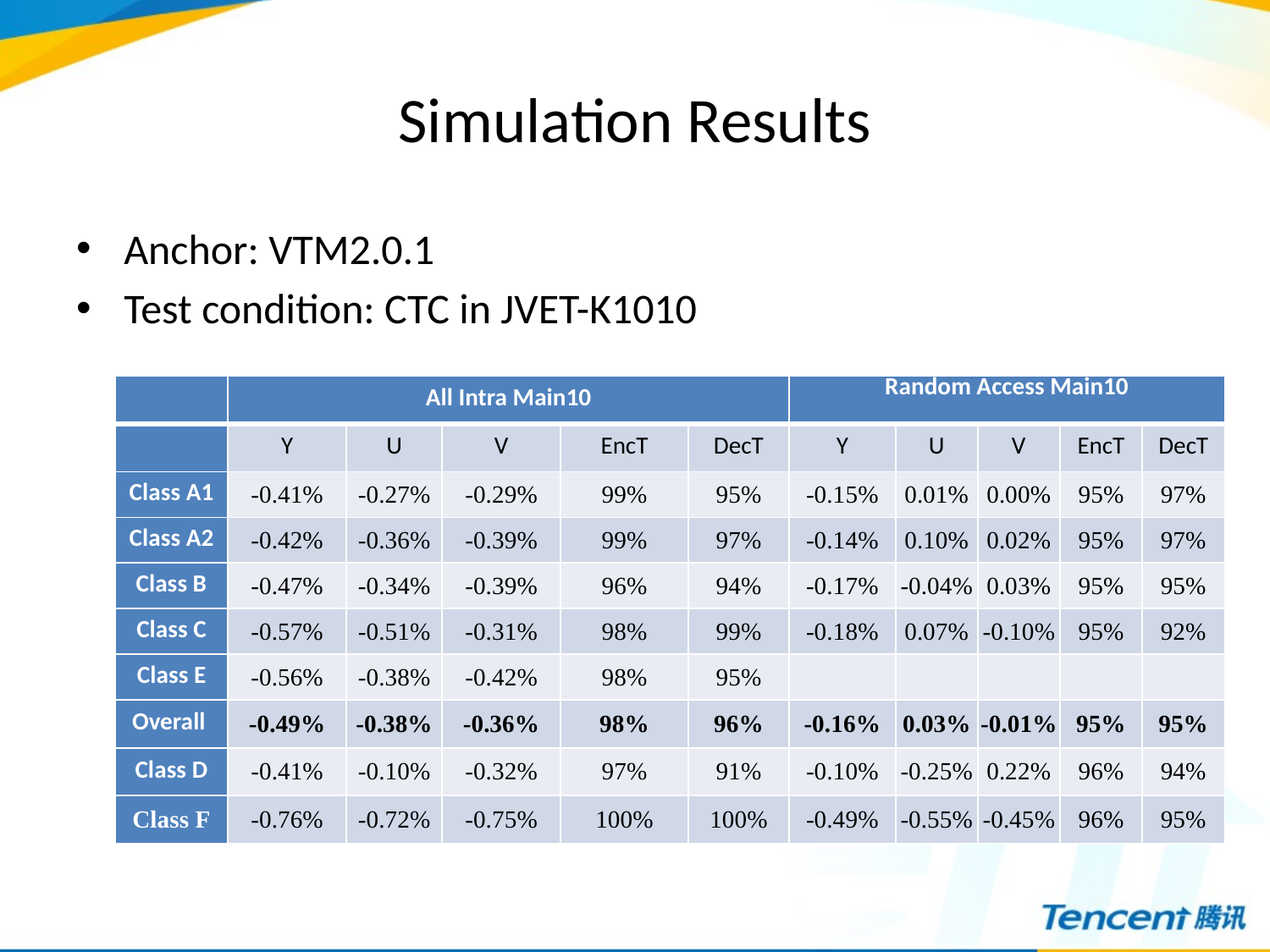

# Simulation Results
Anchor: VTM2.0.1
Test condition: CTC in JVET-K1010

|  | All Intra Main10 |  |  |  |  | Random Access Main10 |  |  |  |  |
| --- | --- | --- | --- | --- | --- | --- | --- | --- | --- | --- |
|  | Y | U | V | EncT | DecT | Y | U | V | EncT | DecT |
| Class A1 | -0.41% | -0.27% | -0.29% | 99% | 95% | -0.15% | 0.01% | 0.00% | 95% | 97% |
| Class A2 | -0.42% | -0.36% | -0.39% | 99% | 97% | -0.14% | 0.10% | 0.02% | 95% | 97% |
| Class B | -0.47% | -0.34% | -0.39% | 96% | 94% | -0.17% | -0.04% | 0.03% | 95% | 95% |
| Class C | -0.57% | -0.51% | -0.31% | 98% | 99% | -0.18% | 0.07% | -0.10% | 95% | 92% |
| Class E | -0.56% | -0.38% | -0.42% | 98% | 95% |  |  |  |  |  |
| Overall | -0.49% | -0.38% | -0.36% | 98% | 96% | -0.16% | 0.03% | -0.01% | 95% | 95% |
| Class D | -0.41% | -0.10% | -0.32% | 97% | 91% | -0.10% | -0.25% | 0.22% | 96% | 94% |
| Class F | -0.76% | -0.72% | -0.75% | 100% | 100% | -0.49% | -0.55% | -0.45% | 96% | 95% |